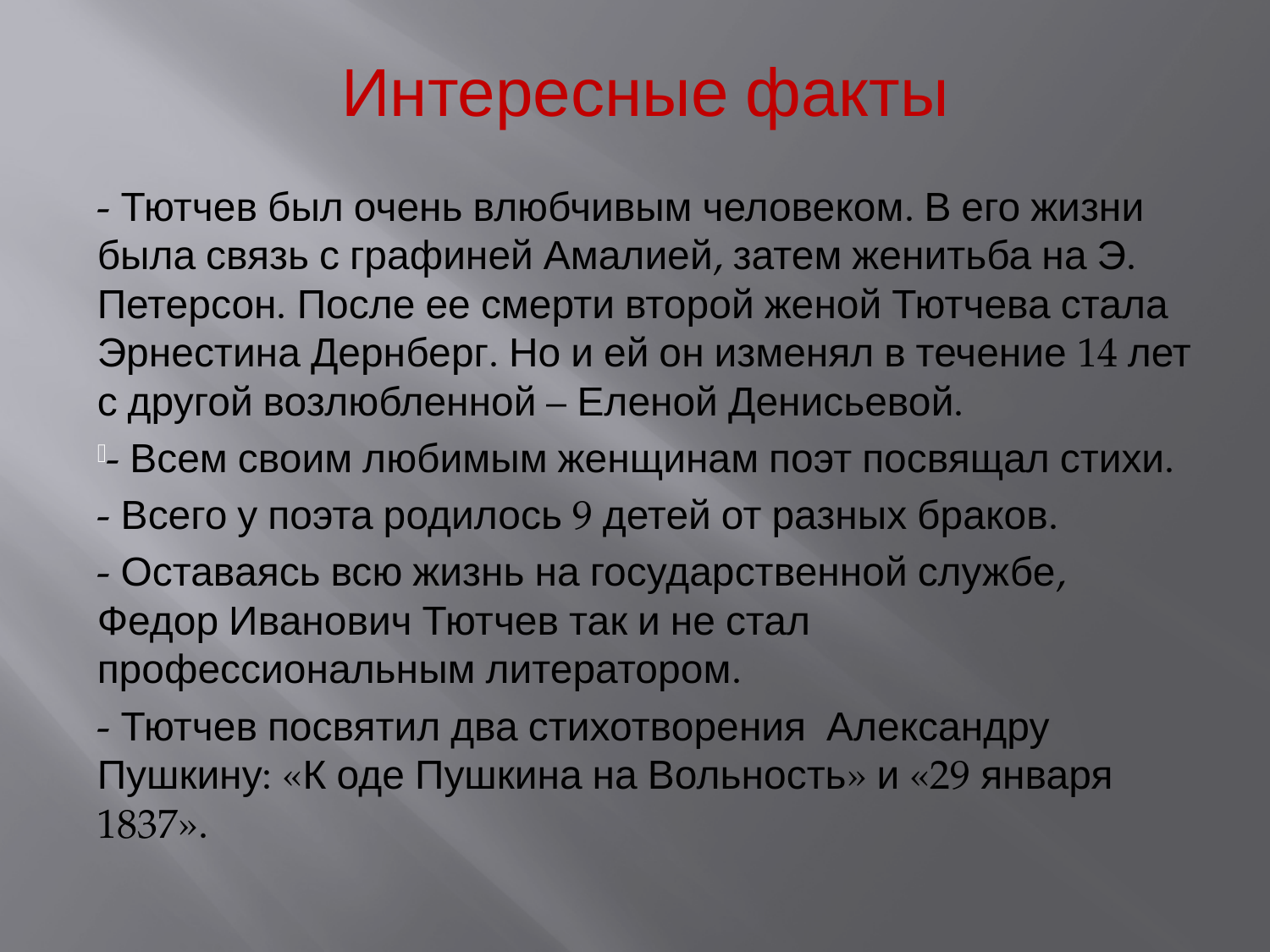

Интересные факты

- Тютчев был очень влюбчивым человеком. В его жизни была связь с графиней Амалией, затем женитьба на Э. Петерсон. После ее смерти второй женой Тютчева стала Эрнестина Дернберг. Но и ей он изменял в течение 14 лет с другой возлюбленной – Еленой Денисьевой.
- Всем своим любимым женщинам поэт посвящал стихи.
- Всего у поэта родилось 9 детей от разных браков.
- Оставаясь всю жизнь на государственной службе, Федор Иванович Тютчев так и не стал профессиональным литератором.
- Тютчев посвятил два стихотворения  Александру Пушкину: «К оде Пушкина на Вольность» и «29 января 1837».